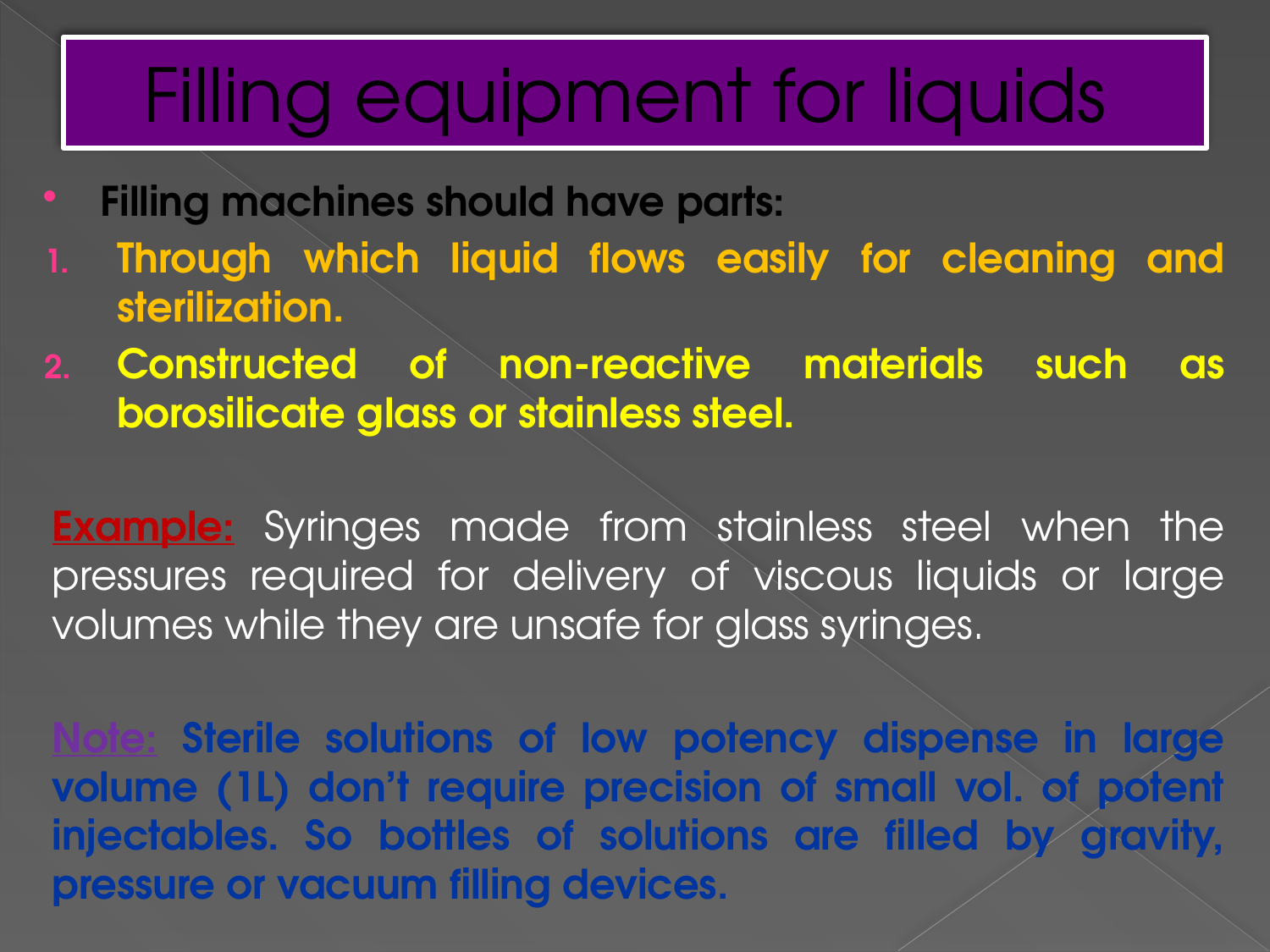

# Filling equipment for liquids
Filling machines should have parts:
Through which liquid flows easily for cleaning and sterilization.
Constructed of non-reactive materials such as borosilicate glass or stainless steel.

Example: Syringes made from stainless steel when the pressures required for delivery of viscous liquids or large volumes while they are unsafe for glass syringes.

Note: Sterile solutions of low potency dispense in large volume (1L) don’t require precision of small vol. of potent injectables. So bottles of solutions are filled by gravity, pressure or vacuum filling devices.